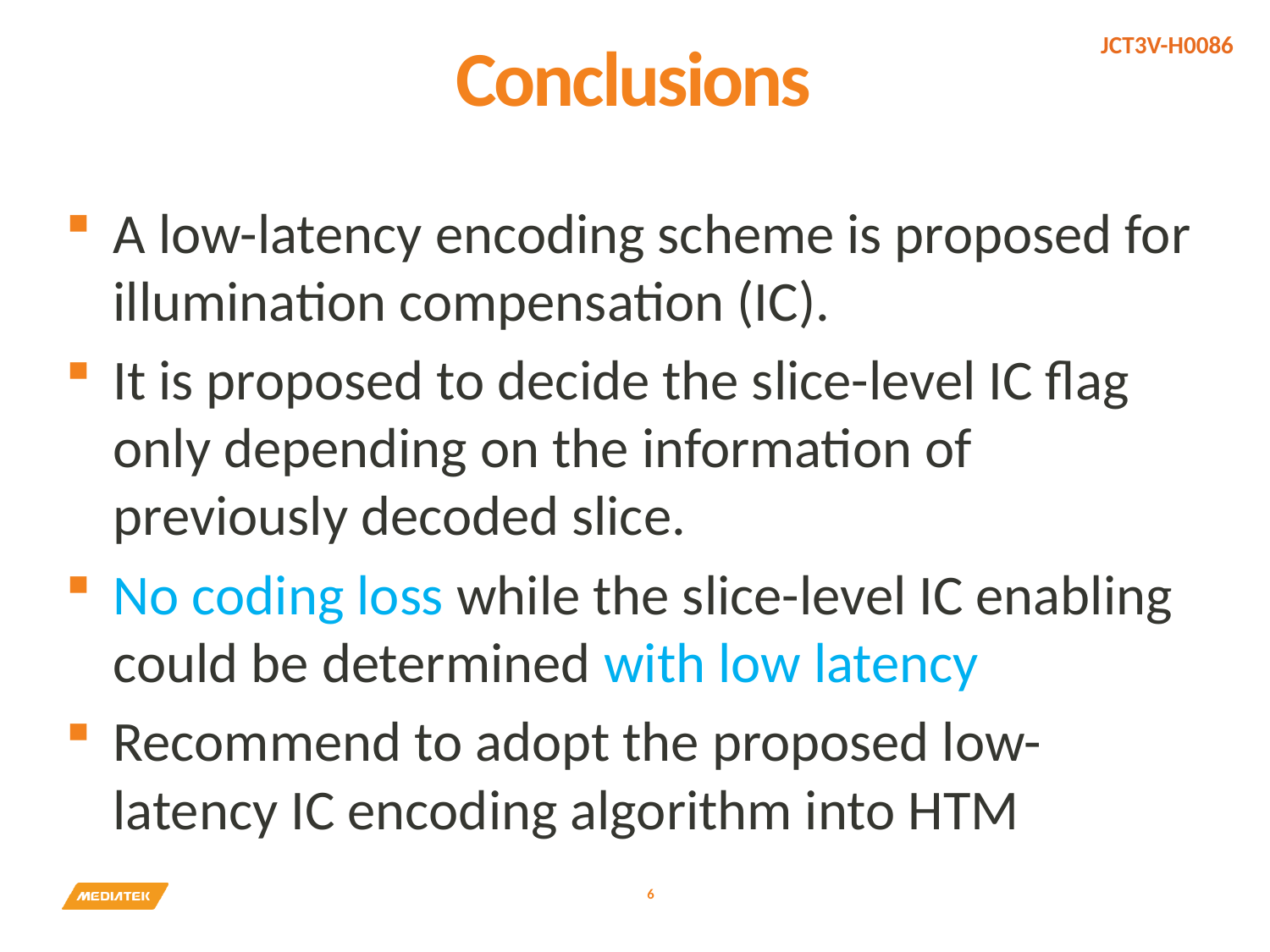

# Conclusions
A low-latency encoding scheme is proposed for illumination compensation (IC).
It is proposed to decide the slice-level IC flag only depending on the information of previously decoded slice.
No coding loss while the slice-level IC enabling could be determined with low latency
Recommend to adopt the proposed low-latency IC encoding algorithm into HTM
6